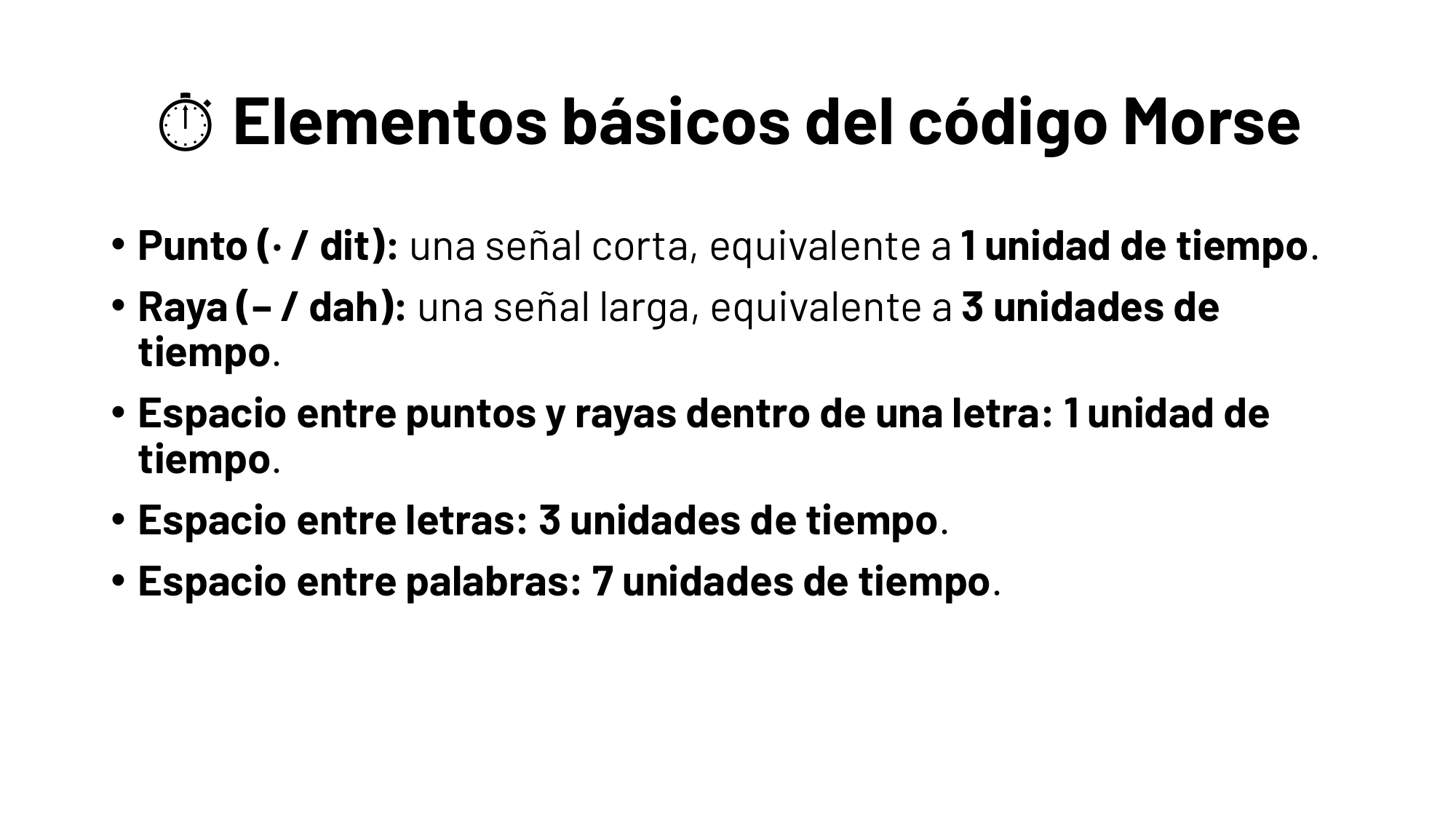

# ⏱️ Elementos básicos del código Morse
Punto (· / dit): una señal corta, equivalente a 1 unidad de tiempo.
Raya (– / dah): una señal larga, equivalente a 3 unidades de tiempo.
Espacio entre puntos y rayas dentro de una letra: 1 unidad de tiempo.
Espacio entre letras: 3 unidades de tiempo.
Espacio entre palabras: 7 unidades de tiempo.